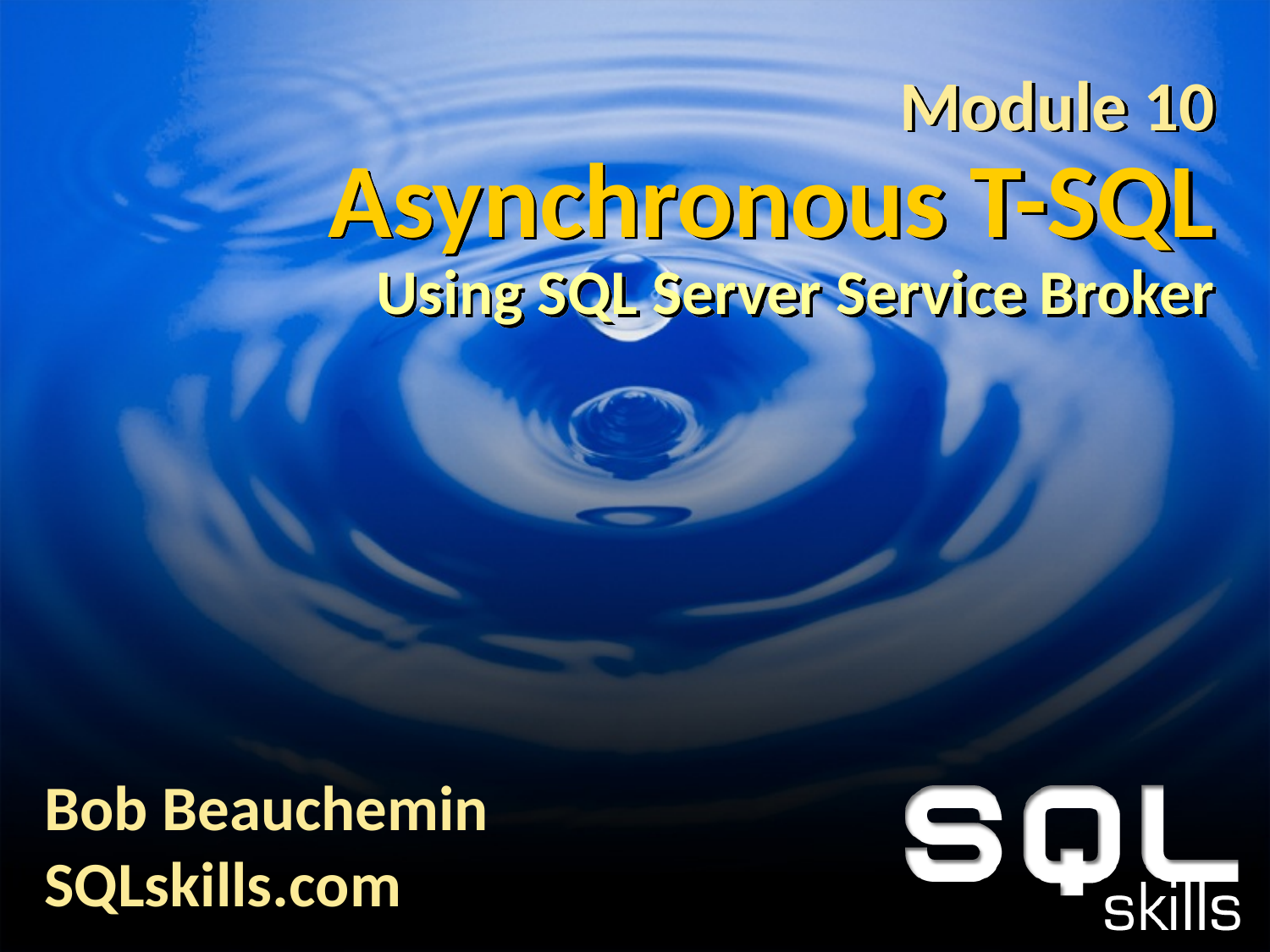

# Module 10 Asynchronous T-SQL Using SQL Server Service Broker